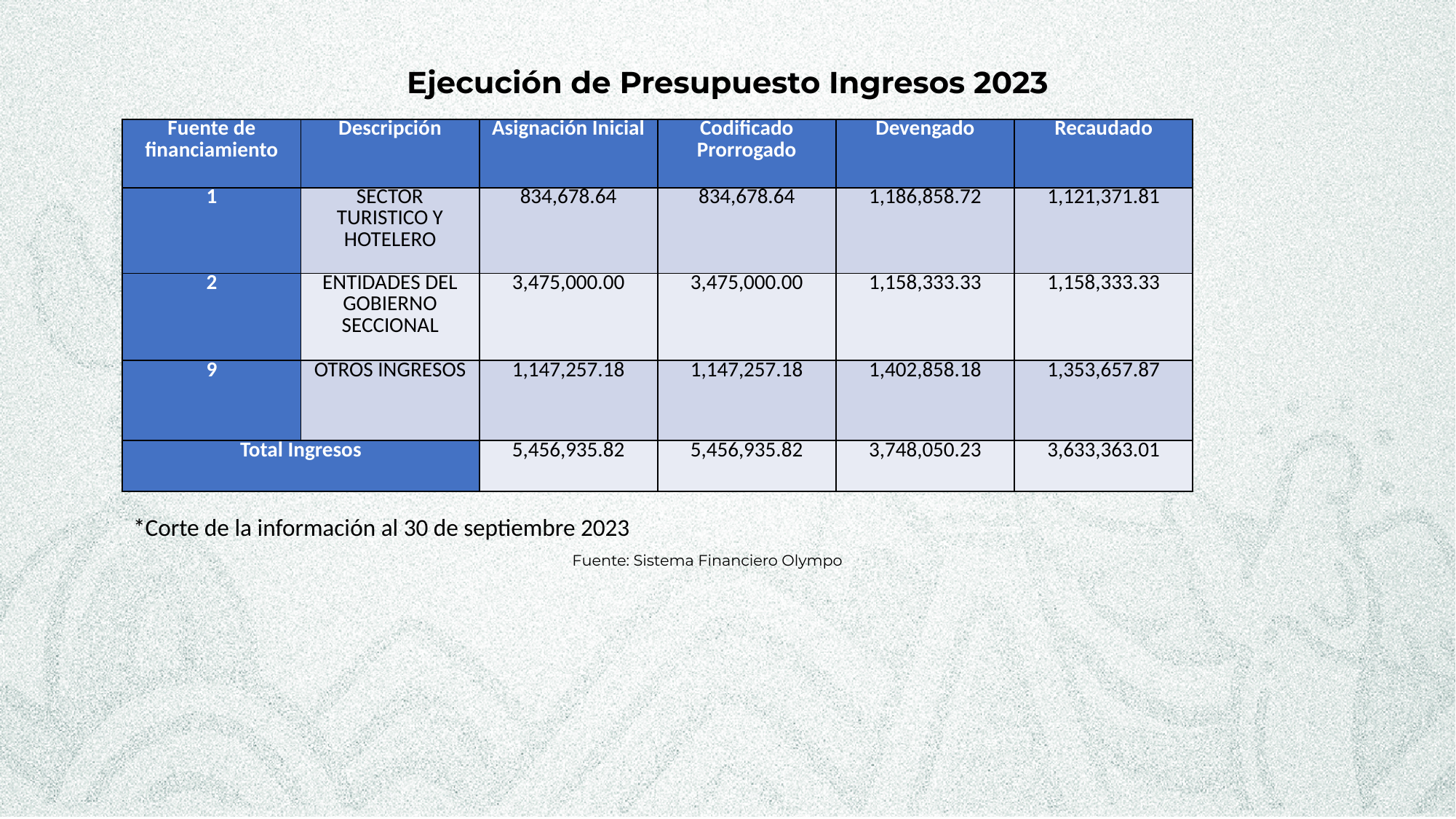

Ejecución de Presupuesto Ingresos 2023
Segundo Trimestre de 2023
| Fuente de financiamiento | Descripción | Asignación Inicial | Codificado Prorrogado | Devengado | Recaudado |
| --- | --- | --- | --- | --- | --- |
| 1 | SECTOR TURISTICO Y HOTELERO | 834,678.64 | 834,678.64 | 1,186,858.72 | 1,121,371.81 |
| 2 | ENTIDADES DEL GOBIERNO SECCIONAL | 3,475,000.00 | 3,475,000.00 | 1,158,333.33 | 1,158,333.33 |
| 9 | OTROS INGRESOS | 1,147,257.18 | 1,147,257.18 | 1,402,858.18 | 1,353,657.87 |
| Total Ingresos |  | 5,456,935.82 | 5,456,935.82 | 3,748,050.23 | 3,633,363.01 |
*Corte de la información al 30 de septiembre 2023
Fuente: Sistema Financiero Olympo